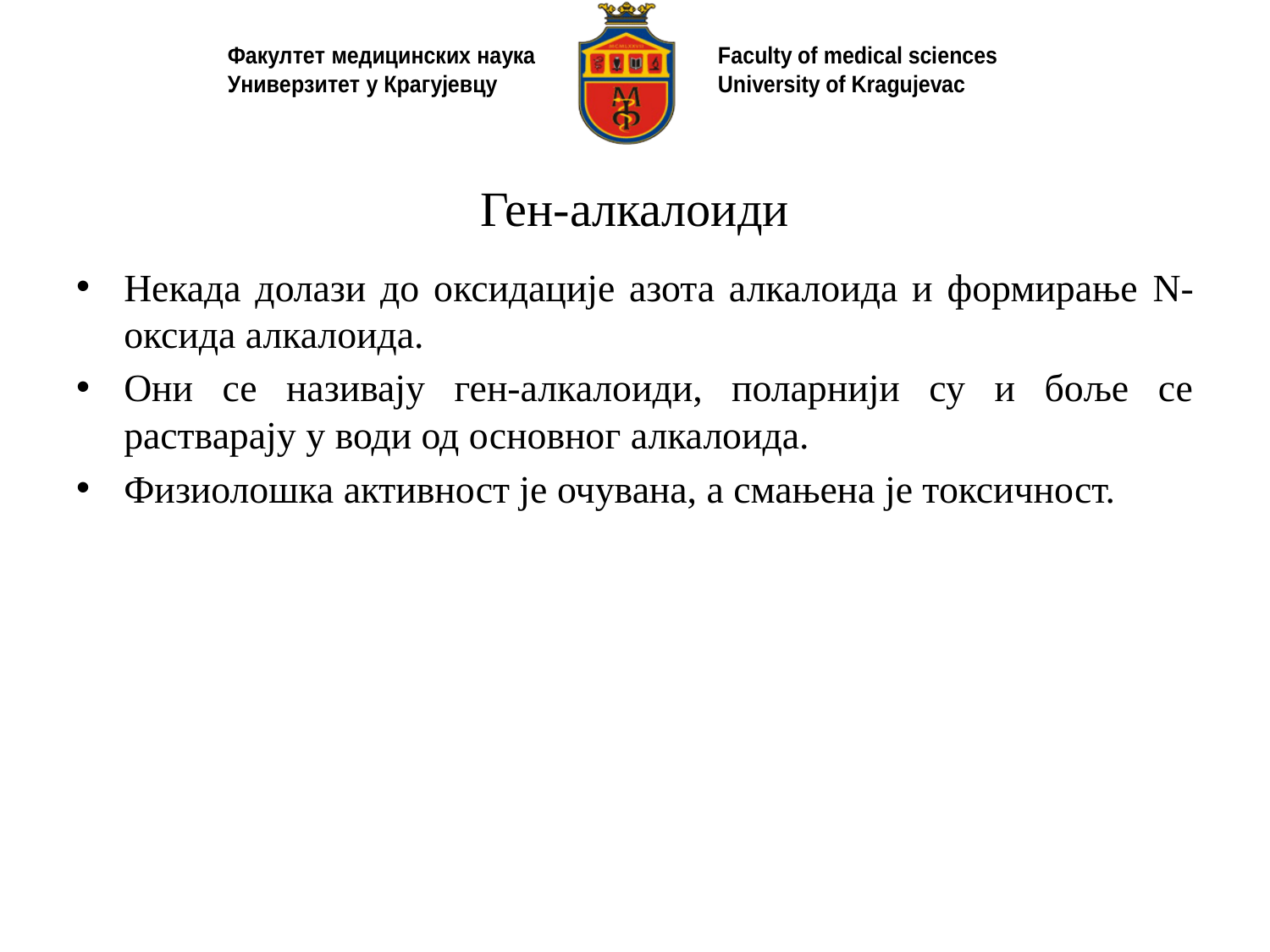

# Ген-алкалоиди
Некада долази до оксидације азота алкалоида и формирање N-оксида алкалоида.
Они се називају ген-алкалоиди, поларнији су и боље се растварају у води од основног алкалоида.
Физиолошка активност је очувана, а смањена је токсичност.